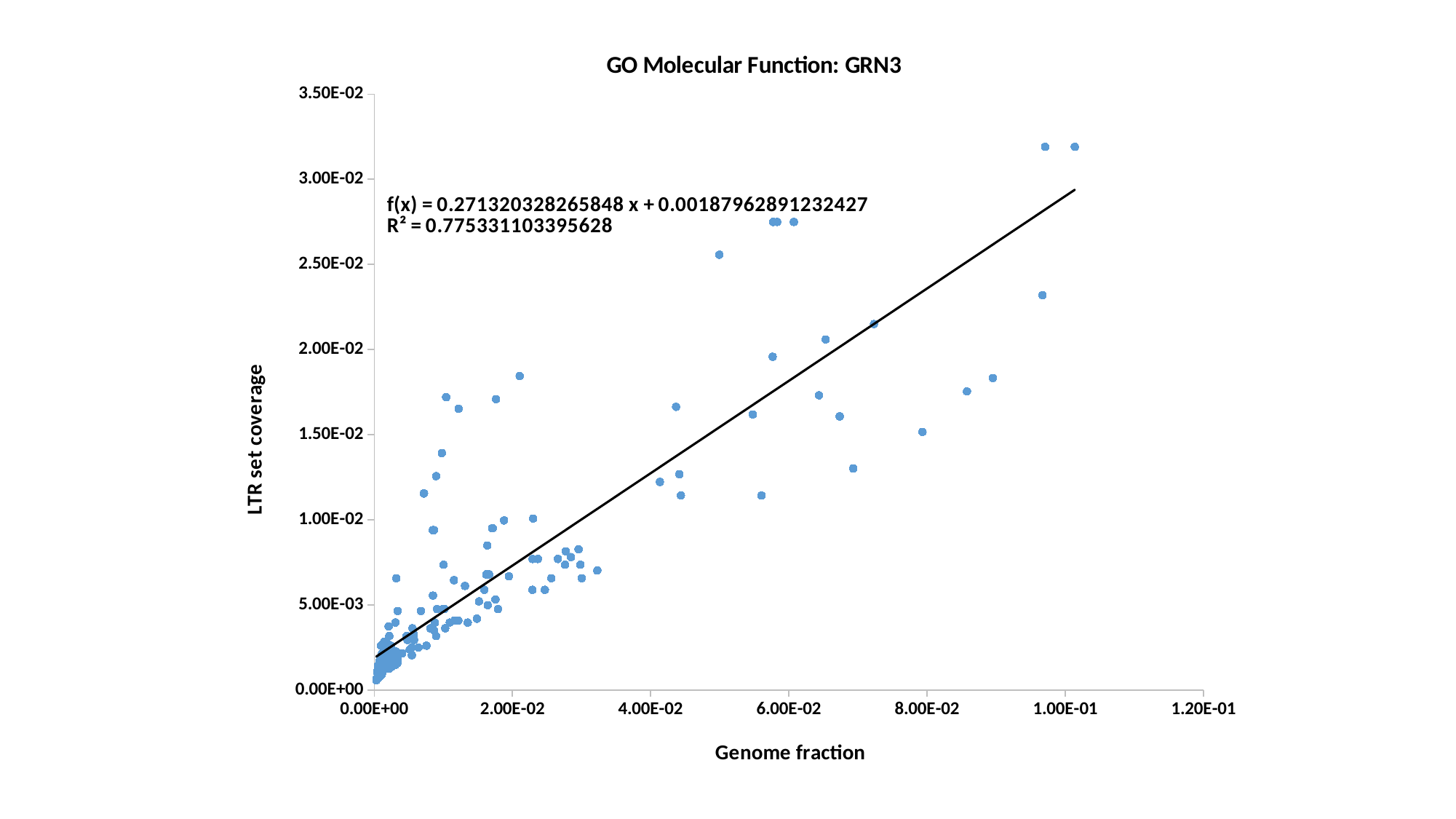

### Chart: GO Molecular Function: GRN3

| Category | LTR fraction |
|---|---|